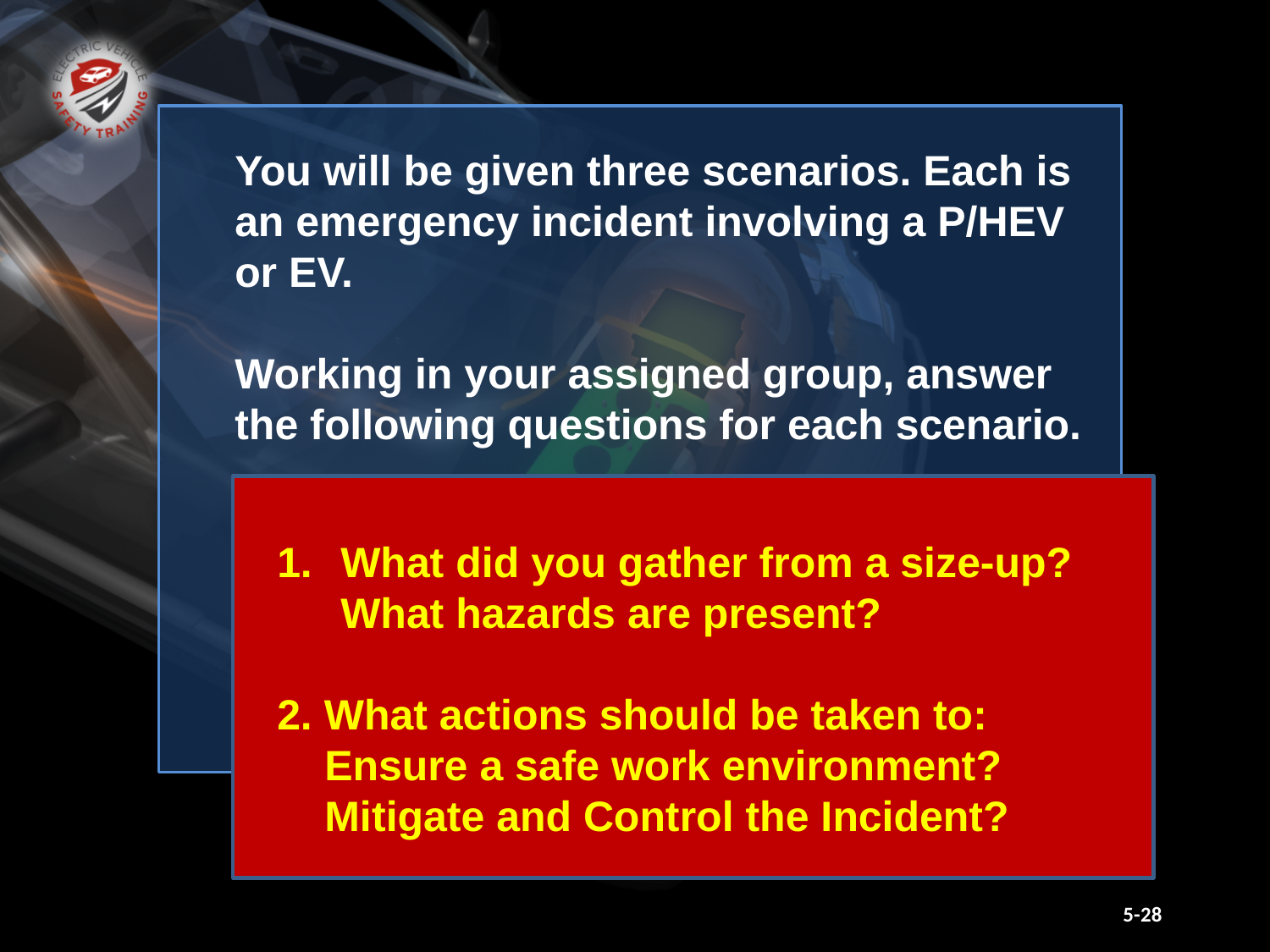

You will be given three scenarios. Each is an emergency incident involving a P/HEV or EV.

Working in your assigned group, answer the following questions for each scenario.

What did you gather from a size-up? What hazards are present?

2. What actions should be taken to:
    Ensure a safe work environment?
    Mitigate and Control the Incident?

5-28